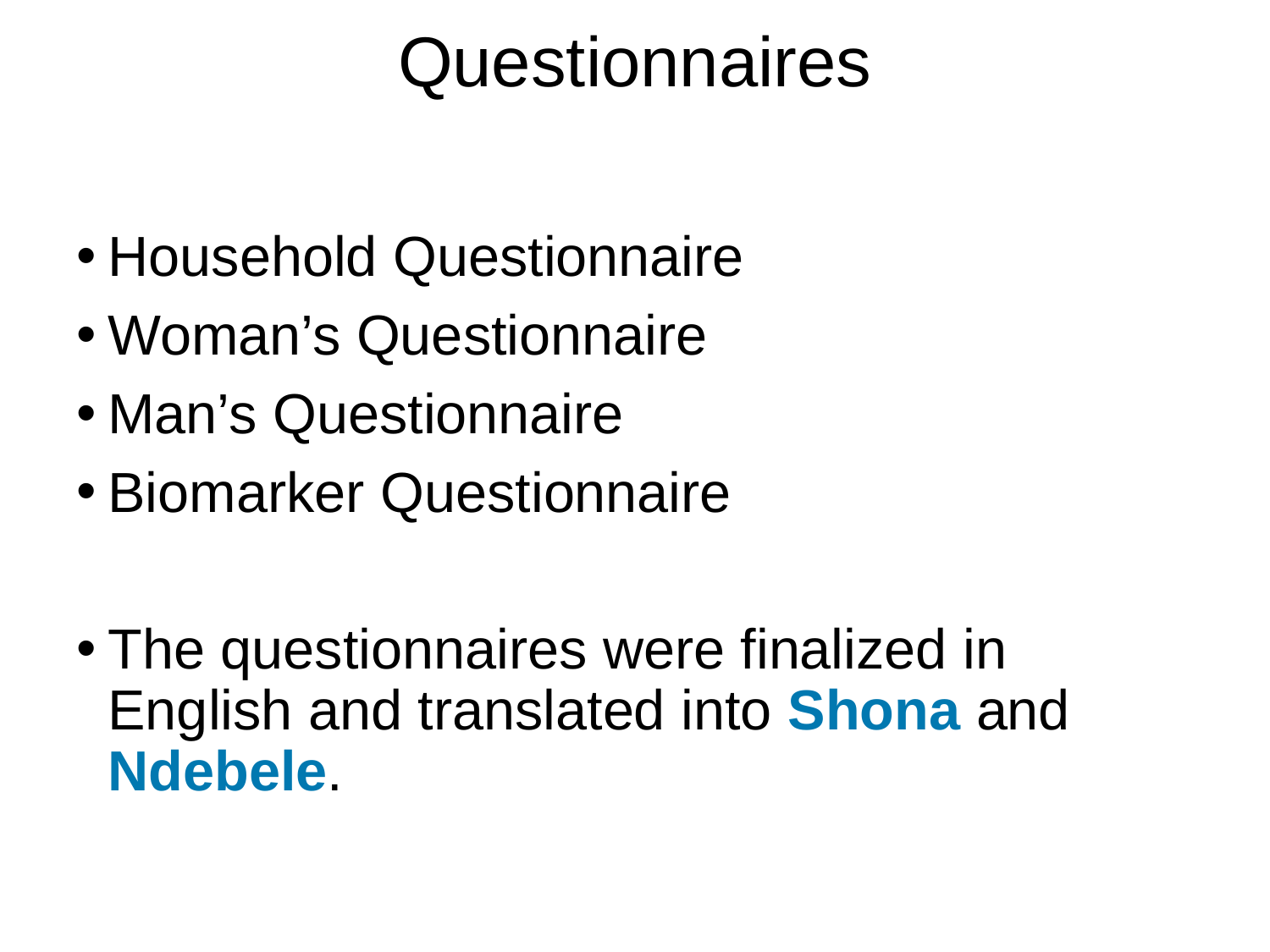

# Questionnaires
Household Questionnaire
Woman’s Questionnaire
Man’s Questionnaire
Biomarker Questionnaire

The questionnaires were finalized in English and translated into Shona and Ndebele.